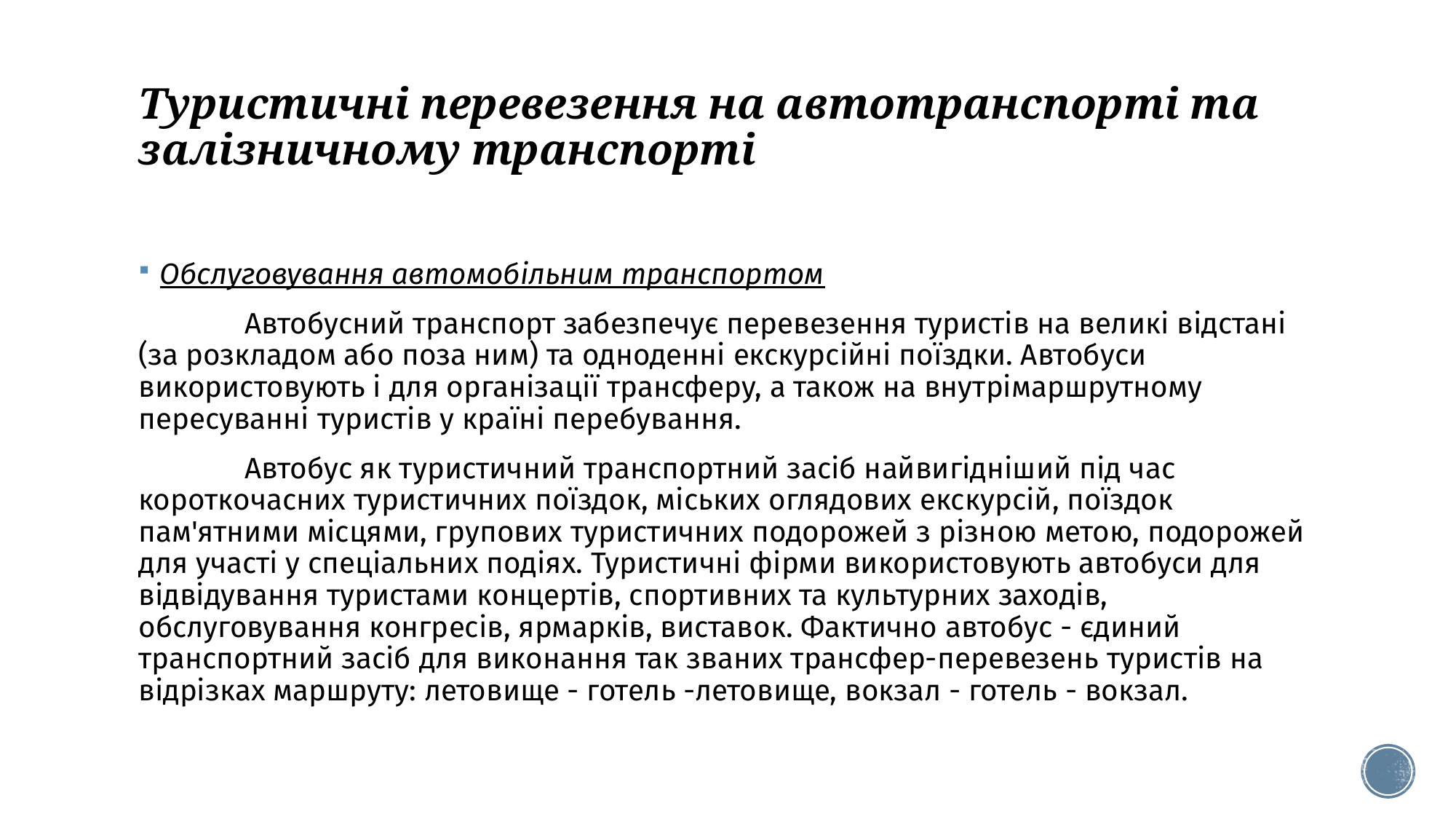

# Туристичні перевезення на автотранспорті та залізничному транспорті
Обслуговування автомобільним транспортом
	Автобусний транспорт забезпечує перевезення туристів на великі відстані (за розкладом або поза ним) та одноденні екскурсійні поїздки. Автобуси використовують і для організації трансферу, а також на внутрімаршрутному пересуванні туристів у країні перебування.
	Автобус як туристичний транспортний засіб найвигідніший під час короткочасних туристичних поїздок, міських оглядових екскурсій, поїздок пам'ятними місцями, групових туристичних подорожей з різною метою, подорожей для участі у спеціальних подіях. Туристичні фірми використовують автобуси для відвідування туристами концертів, спортивних та культурних заходів, обслуговування конгресів, ярмарків, виставок. Фактично автобус - єдиний транспортний засіб для виконання так званих трансфер-перевезень туристів на відрізках маршруту: летовище - готель -летовище, вокзал - готель - вокзал.